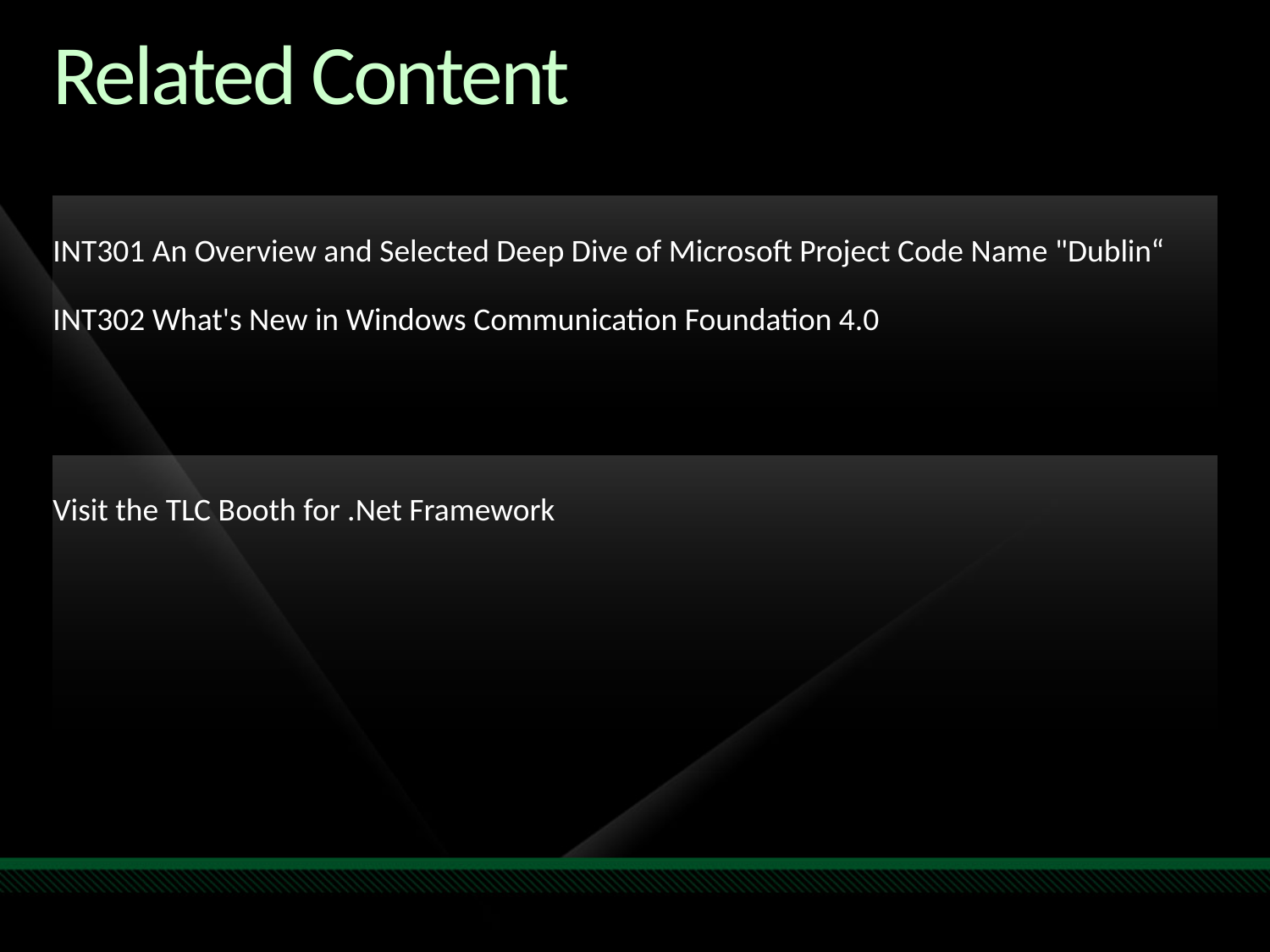

Required Slide
Speakers,
please list the Breakout Sessions,
TLC Interactive Theaters and Labs
that are related to your session.
# Related Content

INT301 An Overview and Selected Deep Dive of Microsoft Project Code Name "Dublin“

INT302 What's New in Windows Communication Foundation 4.0

Visit the TLC Booth for .Net Framework